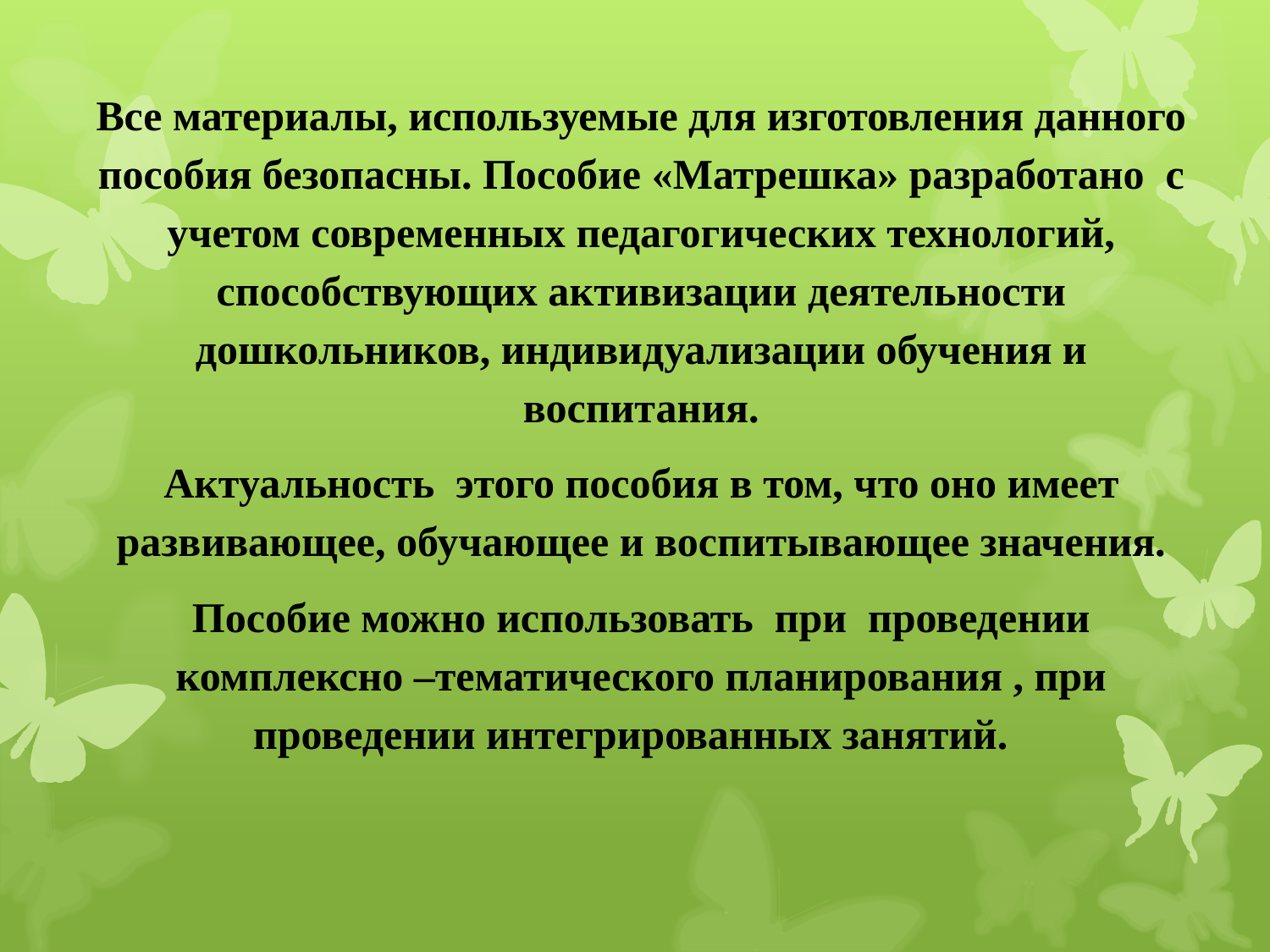

Все материалы, используемые для изготовления данного пособия безопасны. Пособие «Матрешка» разработано  с учетом современных педагогических технологий, способствующих активизации деятельности дошкольников, индивидуализации обучения и воспитания.
Актуальность  этого пособия в том, что оно имеет развивающее, обучающее и воспитывающее значения.
Пособие можно использовать  при  проведении комплексно –тематического планирования , при проведении интегрированных занятий.